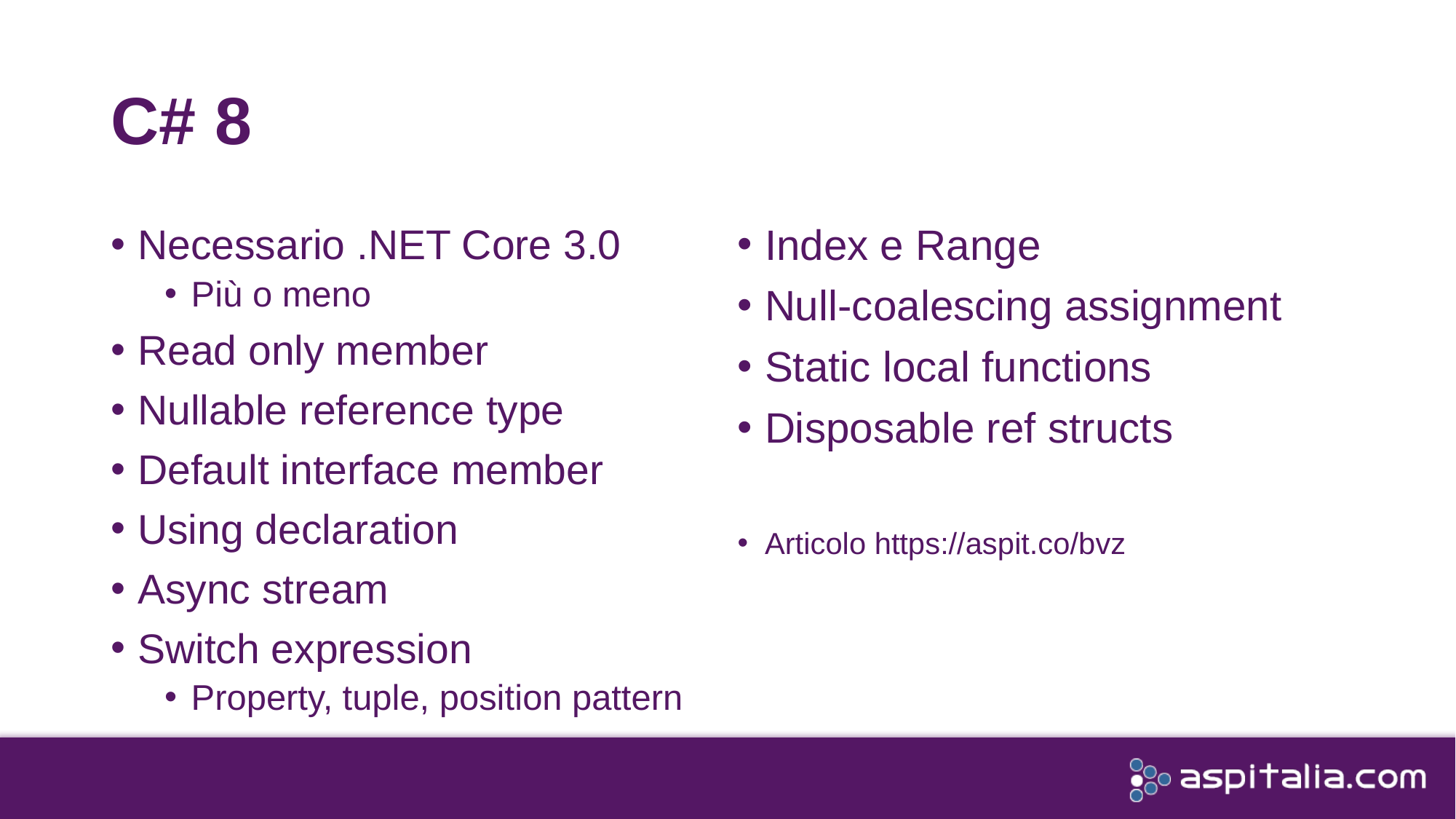

# C# 8
Index e Range
Null-coalescing assignment
Static local functions
Disposable ref structs

Articolo https://aspit.co/bvz
Necessario .NET Core 3.0
Più o meno
Read only member
Nullable reference type
Default interface member
Using declaration
Async stream
Switch expression
Property, tuple, position pattern